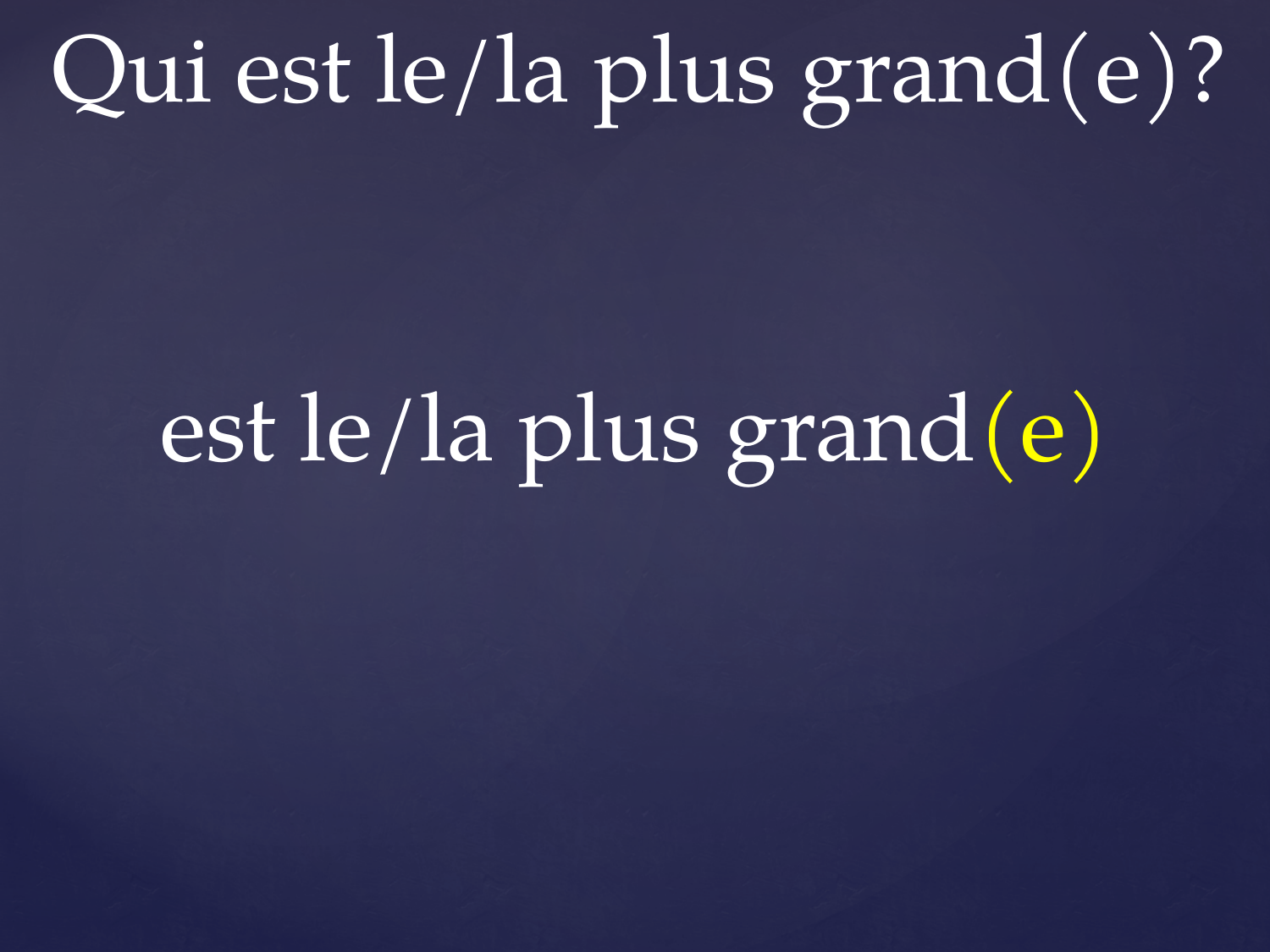

Qui est le/la plus grand(e)?
est le/la plus grand(e)